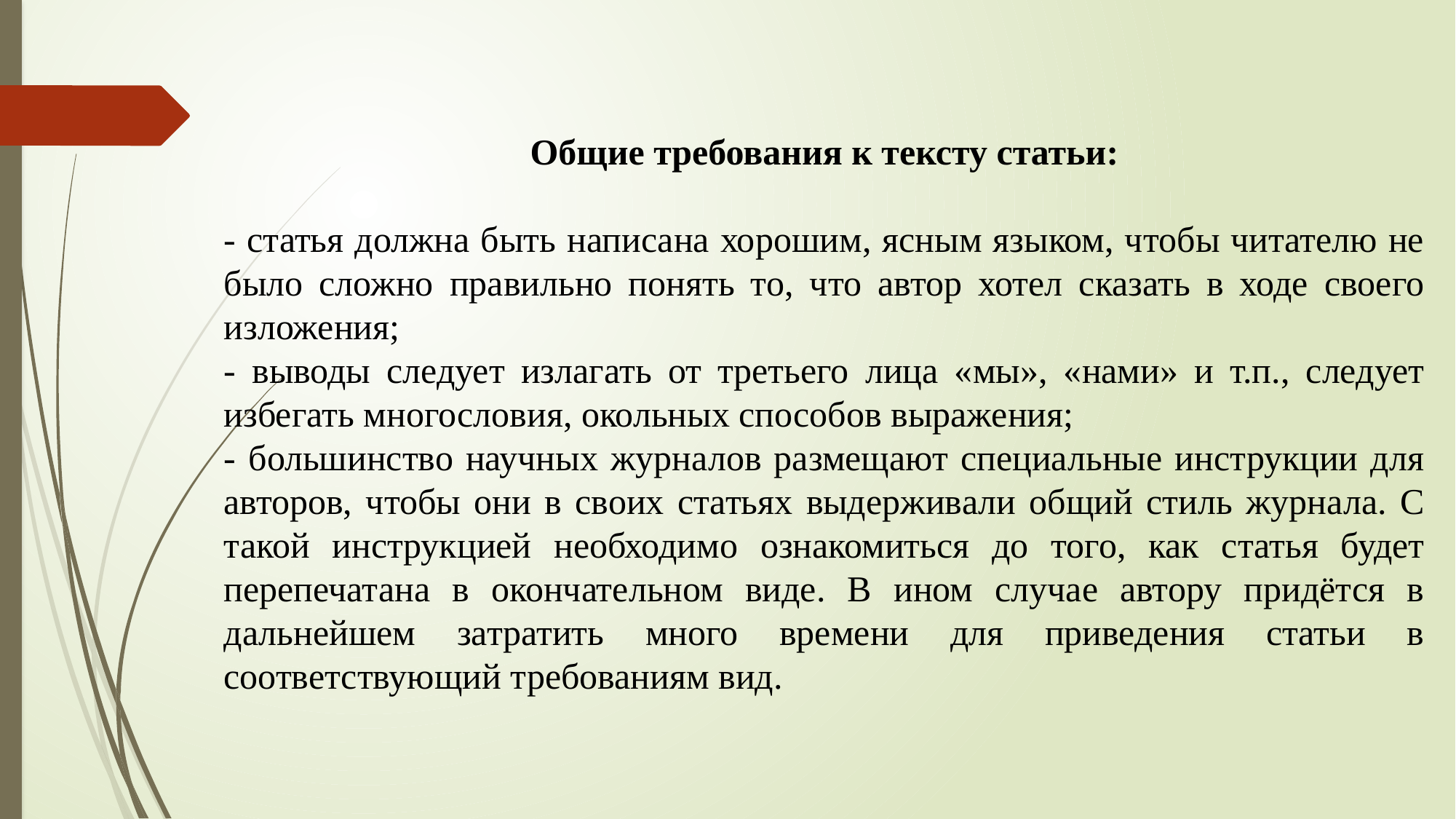

Общие требования к тексту статьи:

- статья должна быть написана хорошим, ясным языком, чтобы читателю не было сложно правильно понять то, что автор хотел сказать в ходе своего изложения;
- выводы следует излагать от третьего лица «мы», «нами» и т.п., следует избегать многословия, окольных способов выражения;
- большинство научных журналов размещают специальные инструкции для авторов, чтобы они в своих статьях выдерживали общий стиль журнала. С такой инструкцией необходимо ознакомиться до того, как статья будет перепечатана в окончательном виде. В ином случае автору придётся в дальнейшем затратить много времени для приведения статьи в соответствующий требованиям вид.